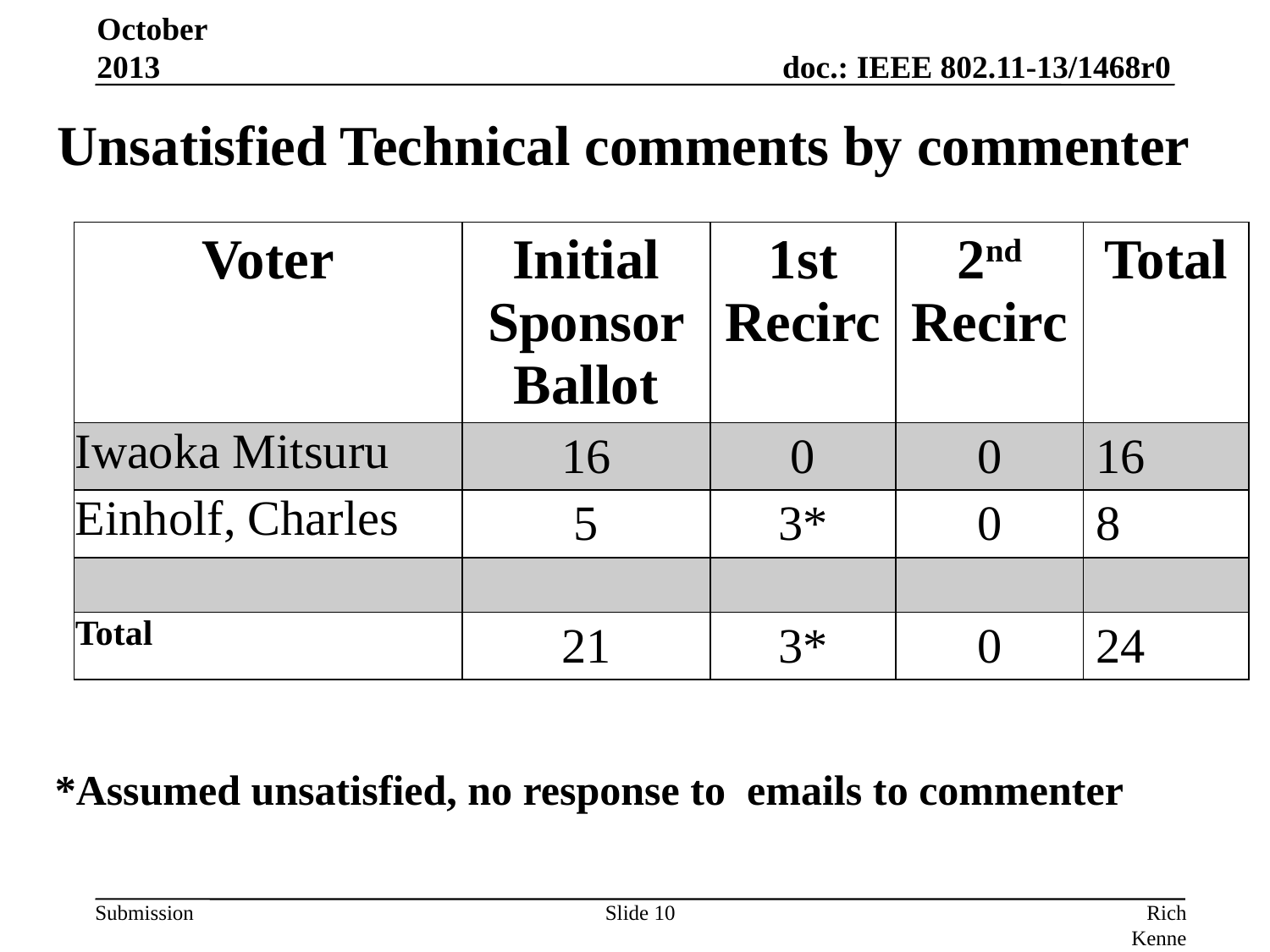

October 2013
# Unsatisfied Technical comments by commenter
| Voter | Initial Sponsor Ballot | 1st Recirc | 2nd Recirc | Total |
| --- | --- | --- | --- | --- |
| Iwaoka Mitsuru | 16 | 0 | 0 | 16 |
| Einholf, Charles | 5 | 3\* | 0 | 8 |
|  |  |  |  |  |
| Total | 21 | 3\* | 0 | 24 |
*Assumed unsatisfied, no response to  emails to commenter
Slide 10
Rich Kennedy (self)